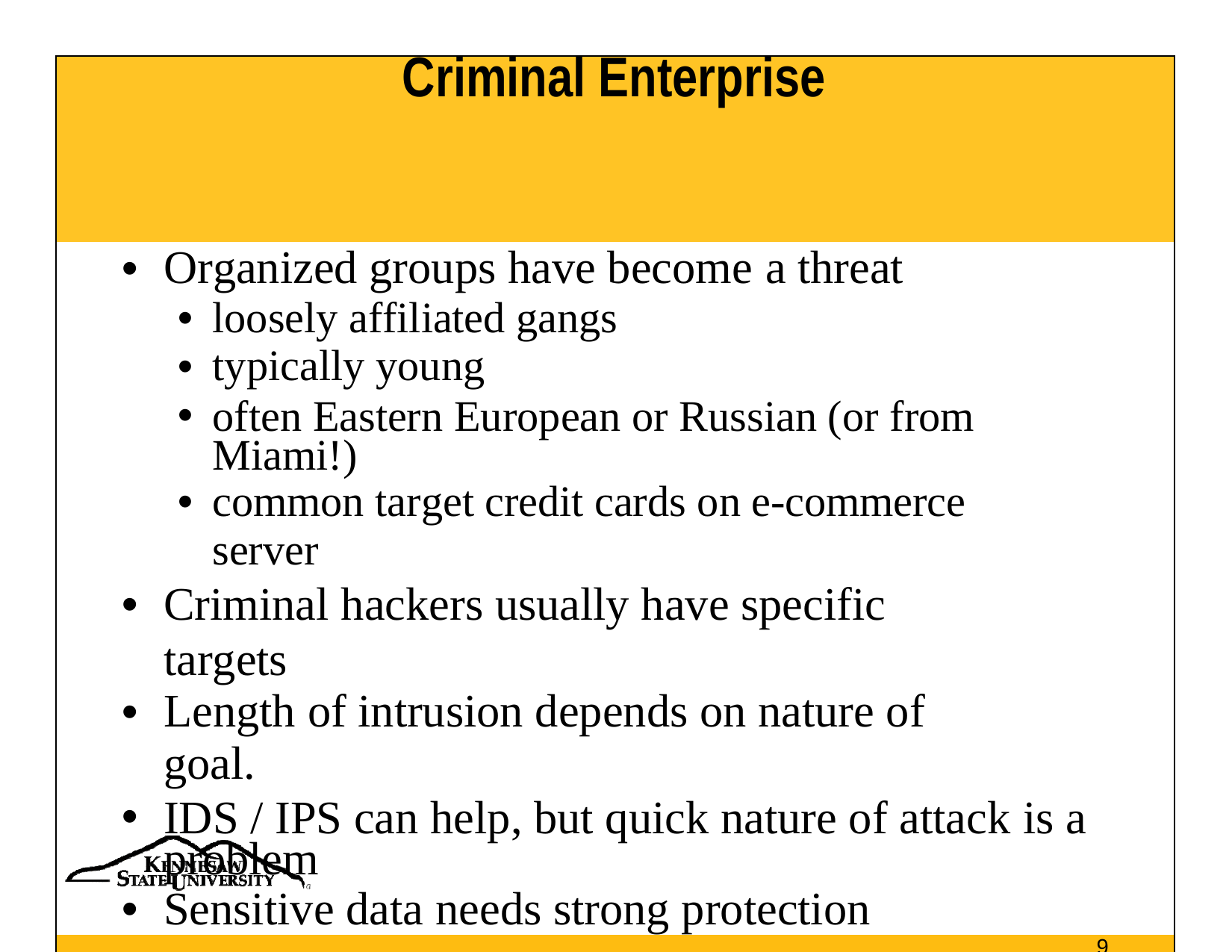

| Criminal Enterprise |
| --- |
| Organized groups have become a threat loosely affiliated gangs typically young often Eastern European or Russian (or from Miami!) common target credit cards on e-commerce server Criminal hackers usually have specific targets Length of intrusion depends on nature of goal. IDS / IPS can help, but quick nature of attack is a problem Sensitive data needs strong protection |
| 9 |